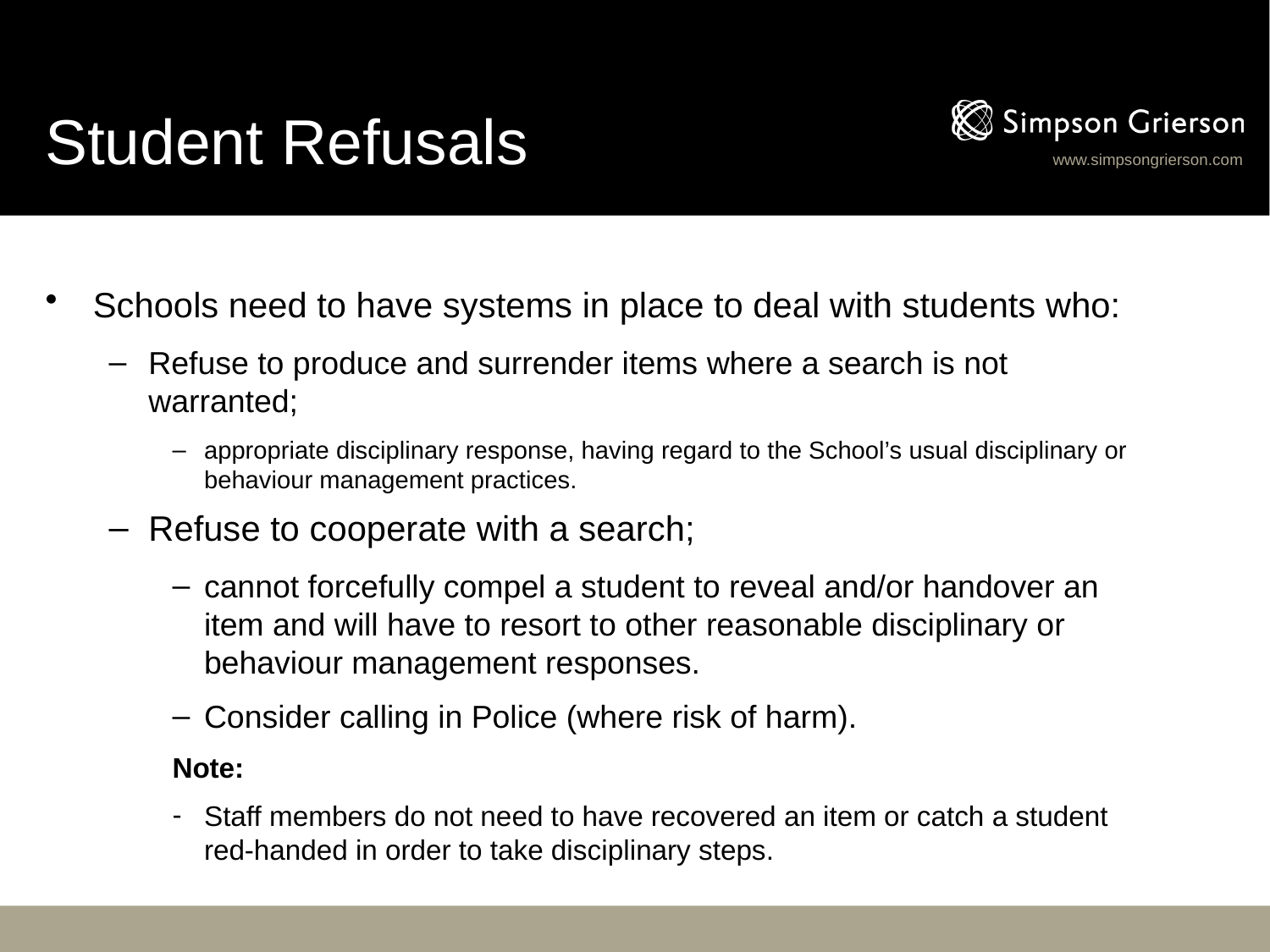

# Student Refusals
Schools need to have systems in place to deal with students who:
Refuse to produce and surrender items where a search is not warranted;
appropriate disciplinary response, having regard to the School’s usual disciplinary or behaviour management practices.
Refuse to cooperate with a search;
cannot forcefully compel a student to reveal and/or handover an item and will have to resort to other reasonable disciplinary or behaviour management responses.
Consider calling in Police (where risk of harm).
Note:
Staff members do not need to have recovered an item or catch a student red-handed in order to take disciplinary steps.